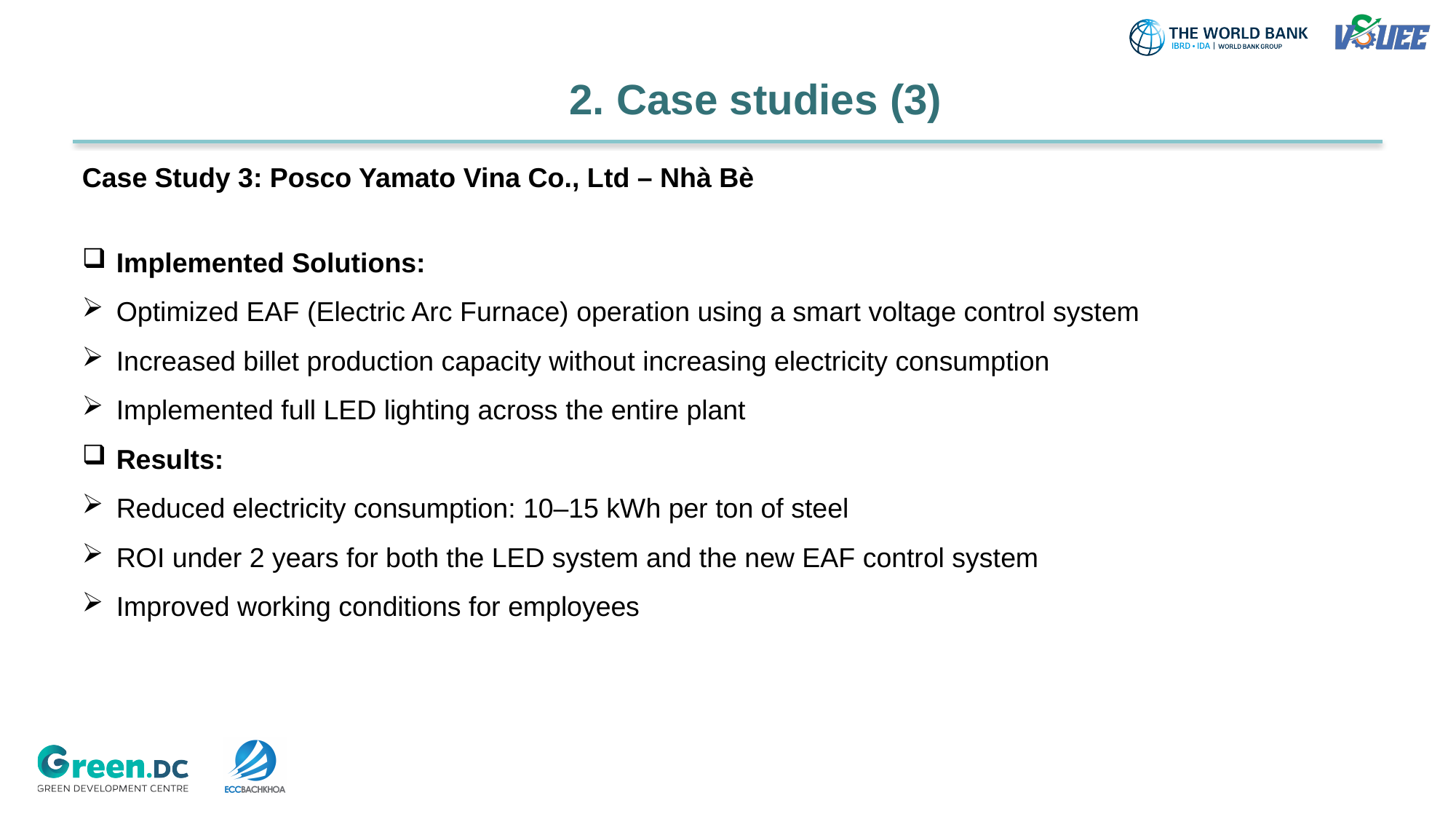

2. Case studies (3)
Case Study 3: Posco Yamato Vina Co., Ltd – Nhà Bè
Implemented Solutions:
Optimized EAF (Electric Arc Furnace) operation using a smart voltage control system
Increased billet production capacity without increasing electricity consumption
Implemented full LED lighting across the entire plant
Results:
Reduced electricity consumption: 10–15 kWh per ton of steel
ROI under 2 years for both the LED system and the new EAF control system
Improved working conditions for employees